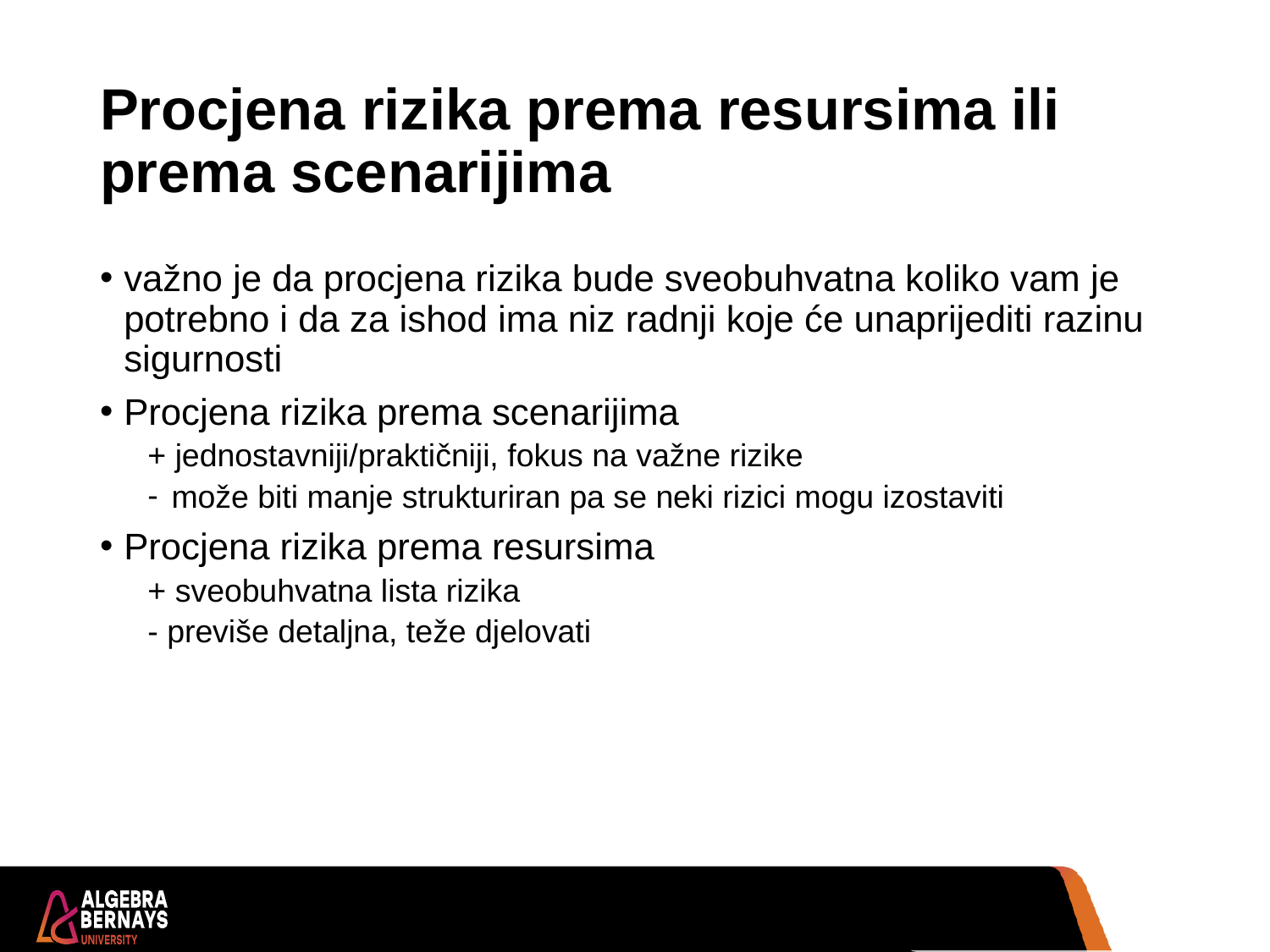

# Procjena rizika prema resursima ili prema scenarijima
važno je da procjena rizika bude sveobuhvatna koliko vam je potrebno i da za ishod ima niz radnji koje će unaprijediti razinu sigurnosti
Procjena rizika prema scenarijima
+ jednostavniji/praktičniji, fokus na važne rizike
može biti manje strukturiran pa se neki rizici mogu izostaviti
Procjena rizika prema resursima
+ sveobuhvatna lista rizika
- previše detaljna, teže djelovati